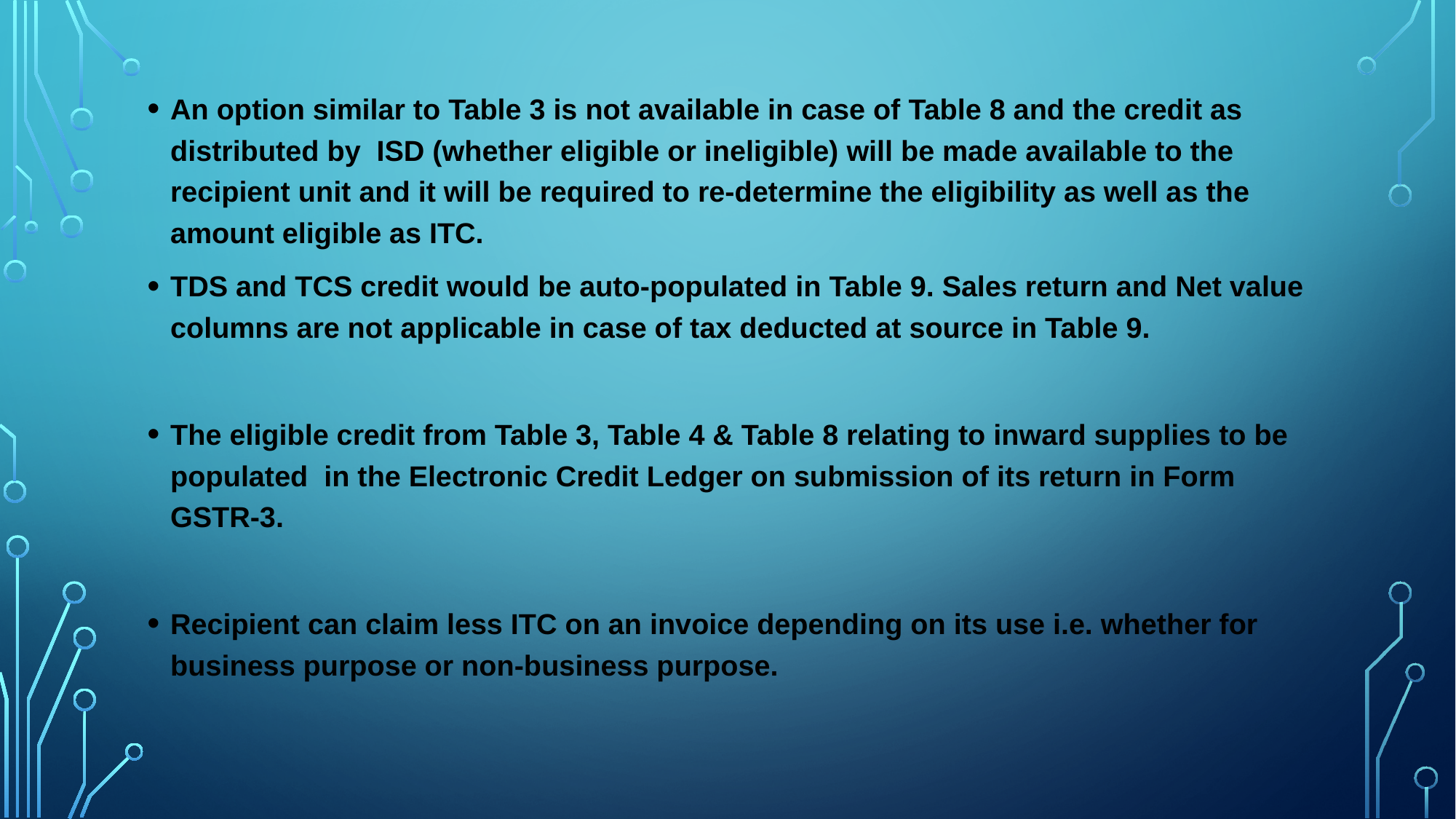

An option similar to Table 3 is not available in case of Table 8 and the credit as distributed by  ISD (whether eligible or ineligible) will be made available to the recipient unit and it will be required to re-determine the eligibility as well as the amount eligible as ITC.
TDS and TCS credit would be auto-populated in Table 9. Sales return and Net value columns are not applicable in case of tax deducted at source in Table 9.

The eligible credit from Table 3, Table 4 & Table 8 relating to inward supplies to be populated  in the Electronic Credit Ledger on submission of its return in Form GSTR-3.

Recipient can claim less ITC on an invoice depending on its use i.e. whether for business purpose or non-business purpose.